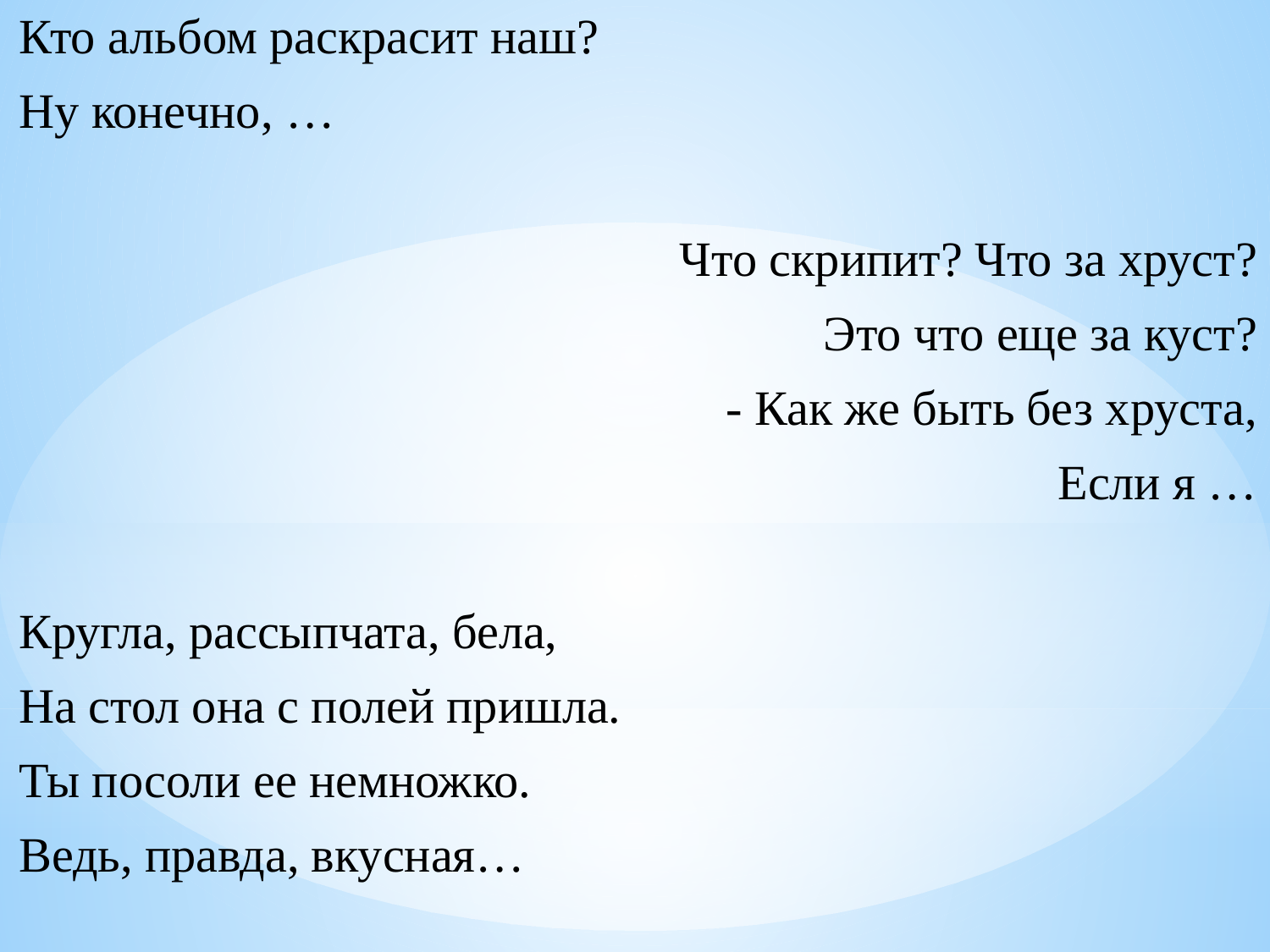

Кто альбом раскрасит наш?
Ну конечно, …

Что скрипит? Что за хруст?
Это что еще за куст?
 - Как же быть без хруста,
Если я …

Кругла, рассыпчата, бела,
На стол она с полей пришла.
Ты посоли ее немножко.
Ведь, правда, вкусная…